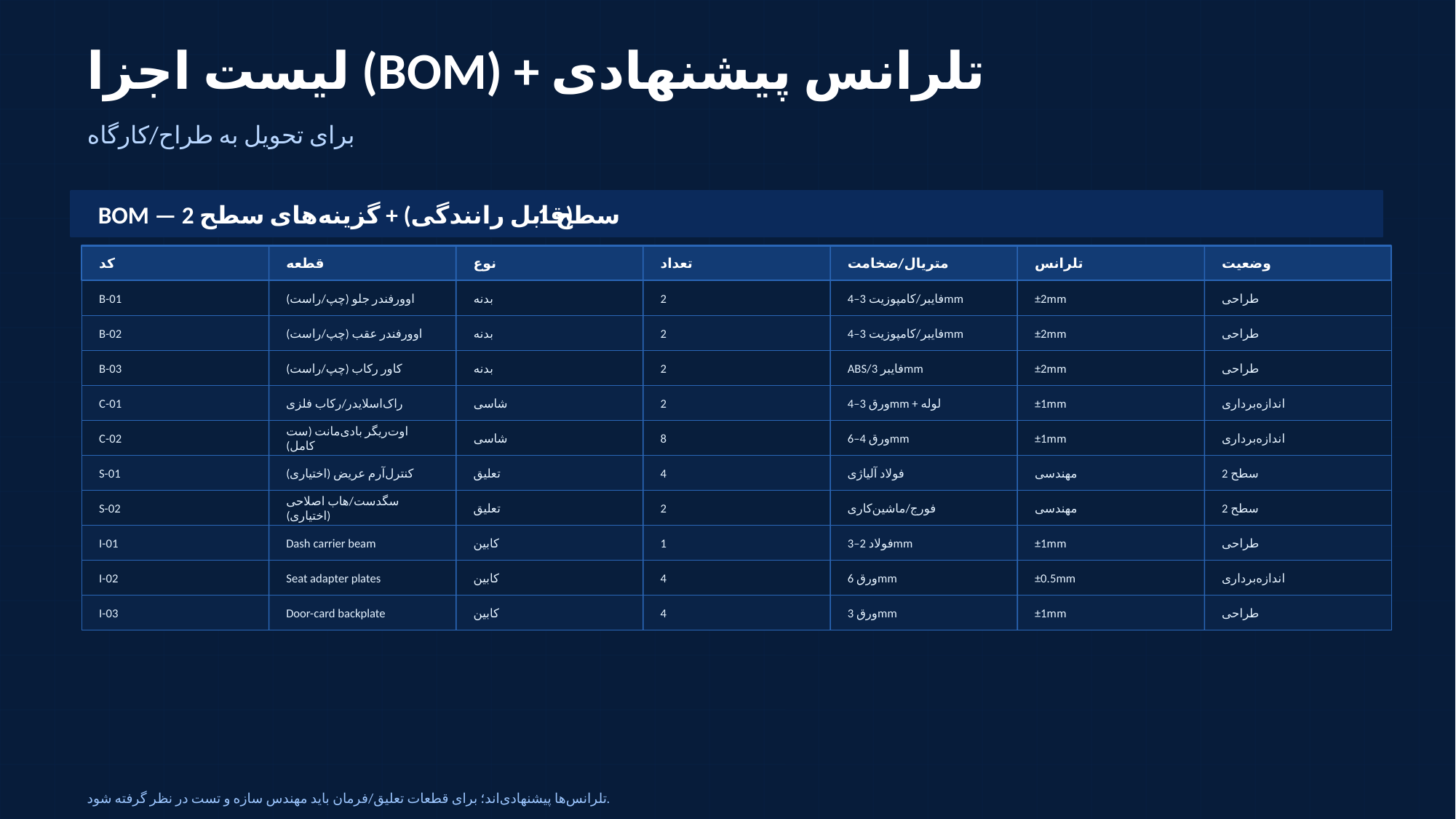

لیست اجزا (BOM) + تلرانس پیشنهادی

برای تحویل به طراح/کارگاه

BOM — سطح 1 (قابل رانندگی) + گزینه‌های سطح 2

کد
قطعه
نوع
تعداد
متریال/ضخامت
تلرانس
وضعیت

B-01
اوورفندر جلو (چپ/راست)
بدنه
2
فایبر/کامپوزیت 3–4mm
±2mm
طراحی

B-02
اوورفندر عقب (چپ/راست)
بدنه
2
فایبر/کامپوزیت 3–4mm
±2mm
طراحی

B-03
کاور رکاب (چپ/راست)
بدنه
2
ABS/فایبر 3mm
±2mm
طراحی

C-01
راک‌اسلایدر/رکاب فلزی
شاسی
2
ورق 3–4mm + لوله
±1mm
اندازه‌برداری

C-02
اوت‌ریگر بادی‌مانت (ست کامل)
شاسی
8
ورق 4–6mm
±1mm
اندازه‌برداری

S-01
کنترل‌آرم عریض (اختیاری)
تعلیق
4
فولاد آلیاژی
مهندسی
سطح 2

S-02
سگدست/هاب اصلاحی (اختیاری)
تعلیق
2
فورج/ماشین‌کاری
مهندسی
سطح 2

I-01
Dash carrier beam
کابین
1
فولاد 2–3mm
±1mm
طراحی

I-02
Seat adapter plates
کابین
4
ورق 6mm
±0.5mm
اندازه‌برداری

I-03
Door-card backplate
کابین
4
ورق 3mm
±1mm
طراحی

تلرانس‌ها پیشنهادی‌اند؛ برای قطعات تعلیق/فرمان باید مهندس سازه و تست در نظر گرفته شود.